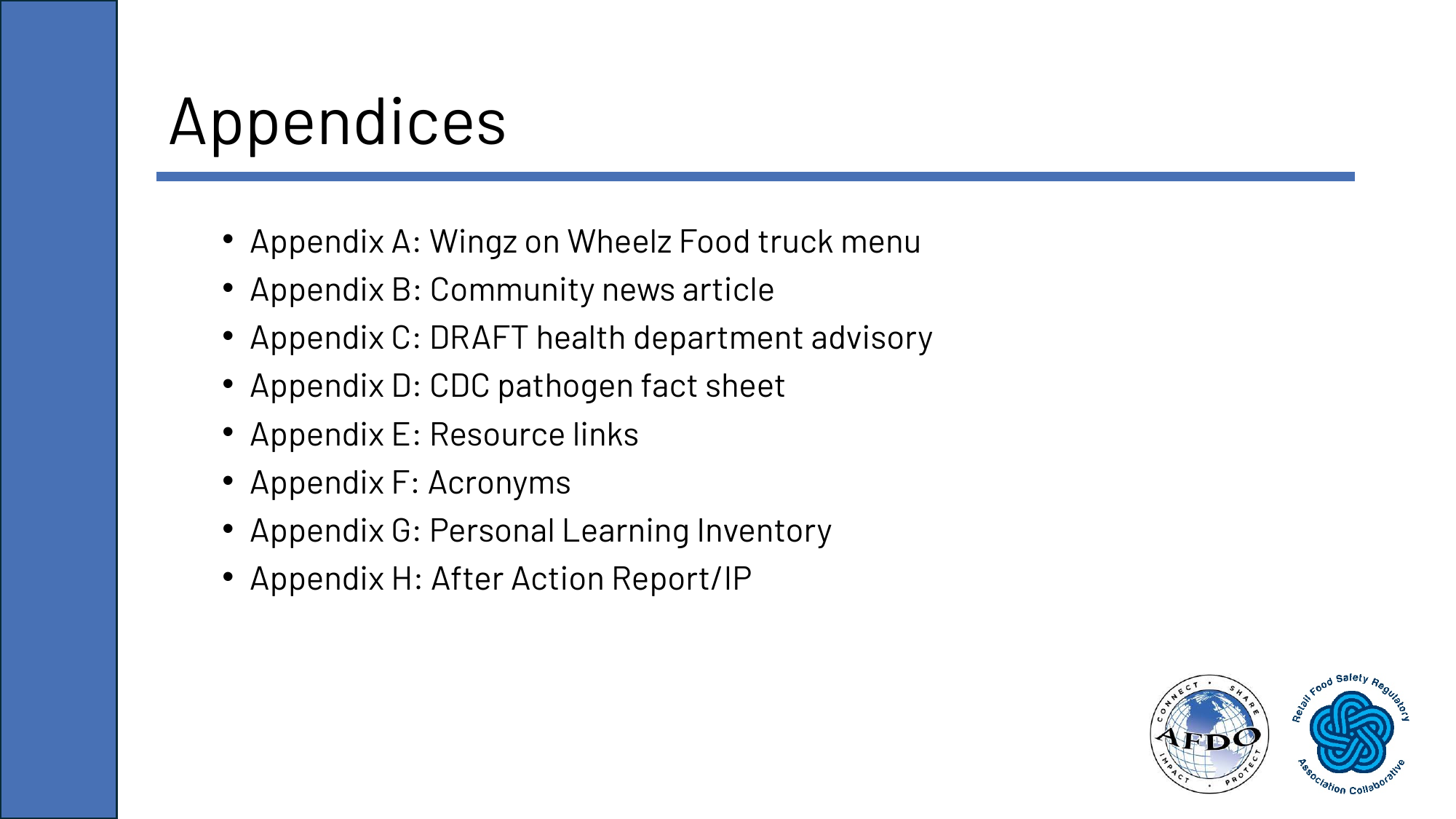

# Appendices
Appendix A: Wingz on Wheelz Food truck menu
Appendix B: Community news article
Appendix C: DRAFT health department advisory
Appendix D: CDC pathogen fact sheet
Appendix E: Resource links
Appendix F: Acronyms
Appendix G: Personal Learning Inventory
Appendix H: After Action Report/IP